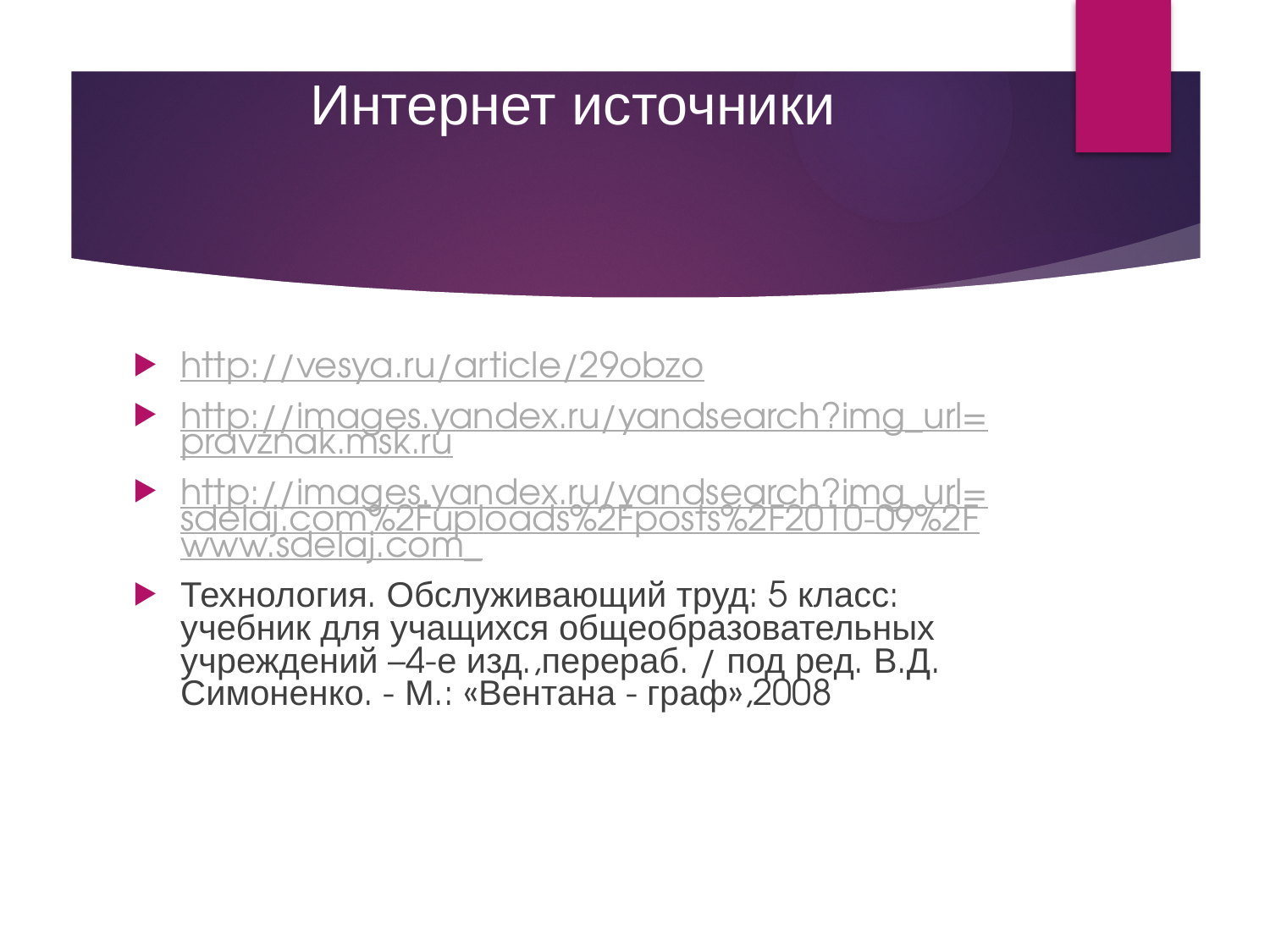

# Интернет источники
http://vesya.ru/article/29obzo
http://images.yandex.ru/yandsearch?img_url=pravznak.msk.ru
http://images.yandex.ru/yandsearch?img_url=sdelaj.com%2Fuploads%2Fposts%2F2010-09%2Fwww.sdelaj.com_
Технология. Обслуживающий труд: 5 класс: учебник для учащихся общеобразовательных учреждений –4-е изд.,перераб. / под ред. В.Д. Симоненко. - М.: «Вентана - граф»,2008